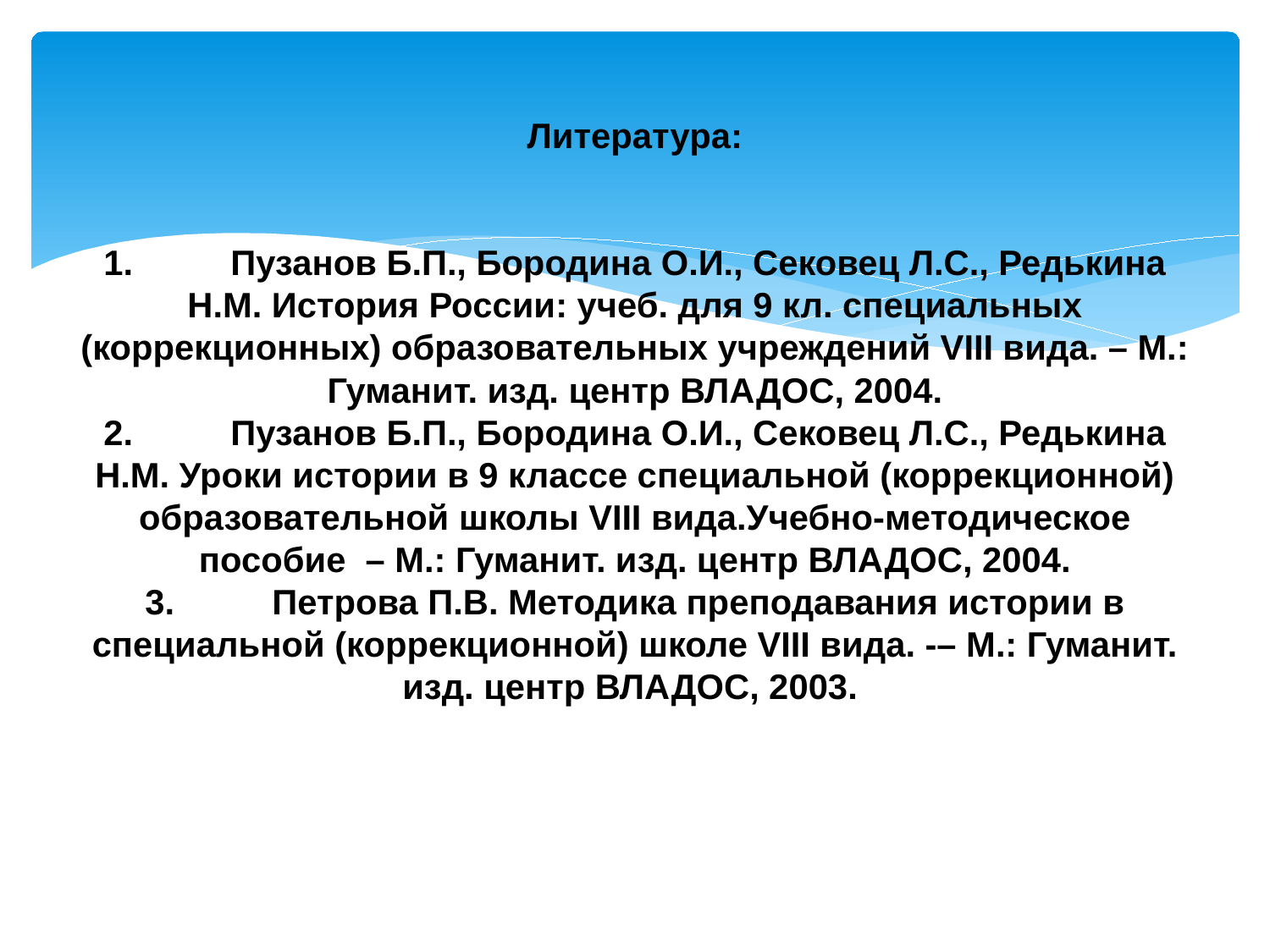

# Литература: 1.	Пузанов Б.П., Бородина О.И., Сековец Л.С., Редькина Н.М. История России: учеб. для 9 кл. специальных (коррекционных) образовательных учреждений VIII вида. – М.: Гуманит. изд. центр ВЛАДОС, 2004. 2.	Пузанов Б.П., Бородина О.И., Сековец Л.С., Редькина Н.М. Уроки истории в 9 классе специальной (коррекционной) образовательной школы VIII вида.Учебно-методическое пособие  – М.: Гуманит. изд. центр ВЛАДОС, 2004. 3.	Петрова П.В. Методика преподавания истории в специальной (коррекционной) школе VIII вида. -– М.: Гуманит. изд. центр ВЛАДОС, 2003.